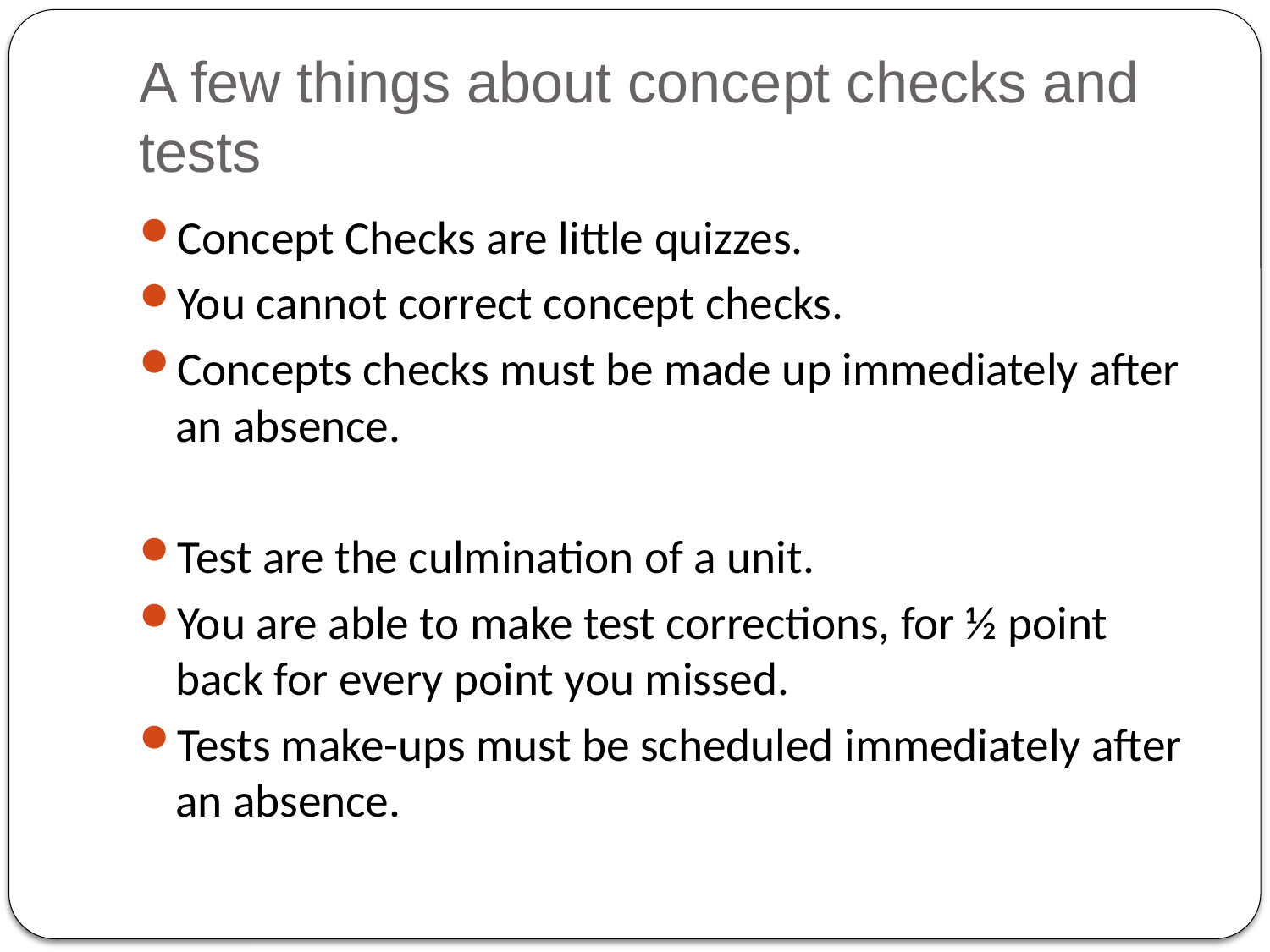

# A few things about concept checks and tests
Concept Checks are little quizzes.
You cannot correct concept checks.
Concepts checks must be made up immediately after an absence.

Test are the culmination of a unit.
You are able to make test corrections, for ½ point back for every point you missed.
Tests make-ups must be scheduled immediately after an absence.